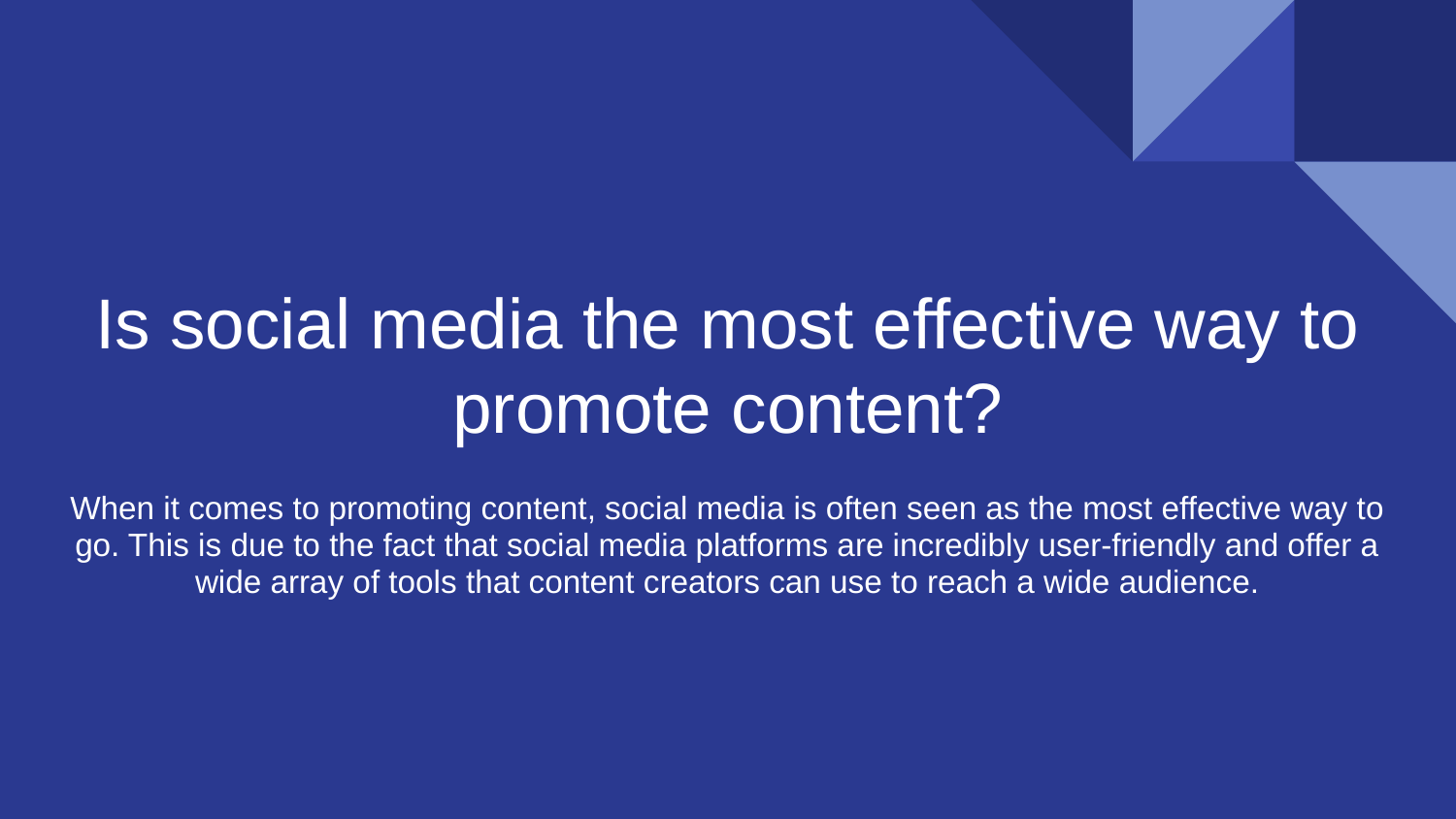

# Is social media the most effective way to promote content?
When it comes to promoting content, social media is often seen as the most effective way to go. This is due to the fact that social media platforms are incredibly user-friendly and offer a wide array of tools that content creators can use to reach a wide audience.